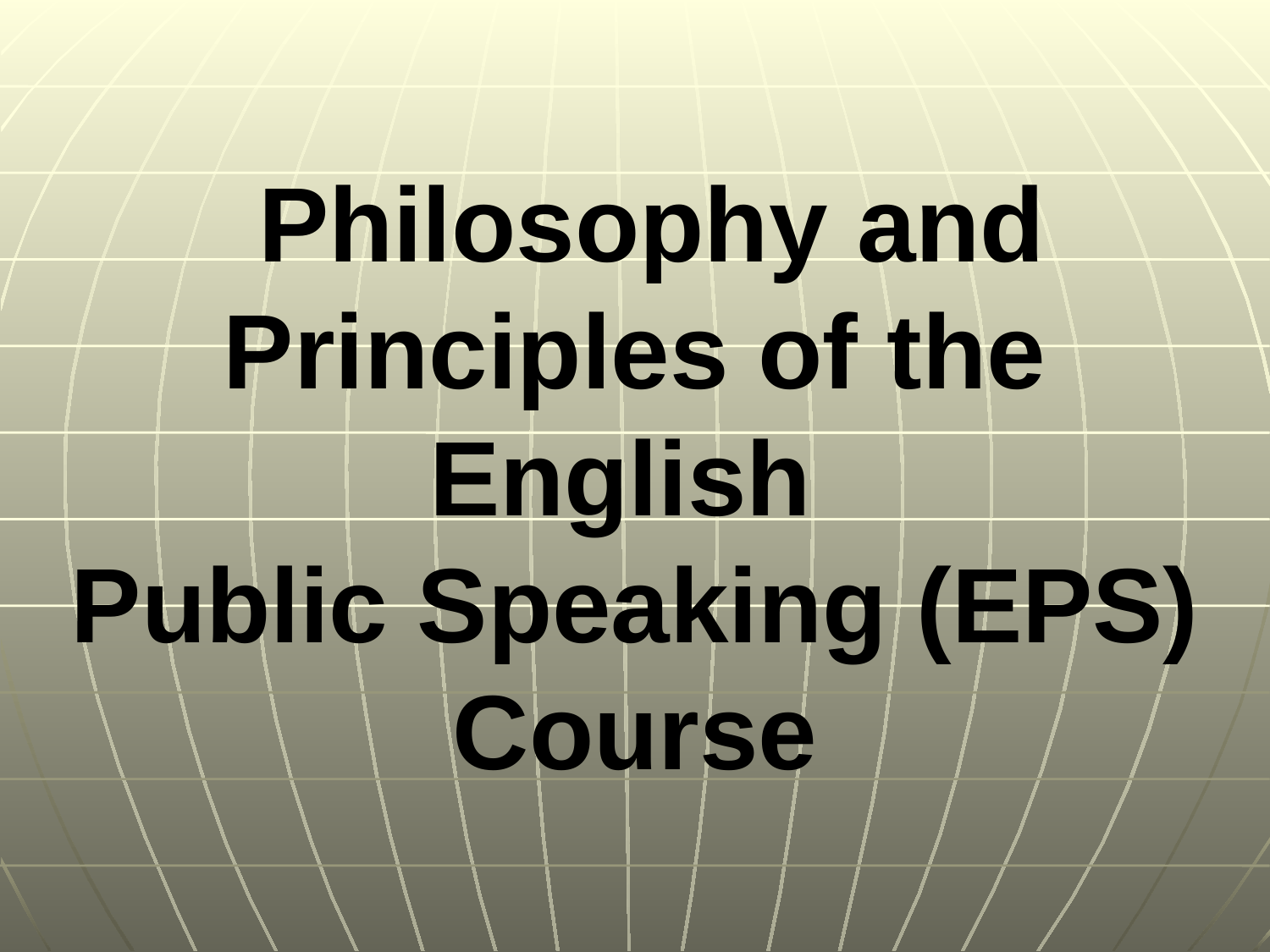

Philosophy and Principles of the
English
Public Speaking (EPS)
Course